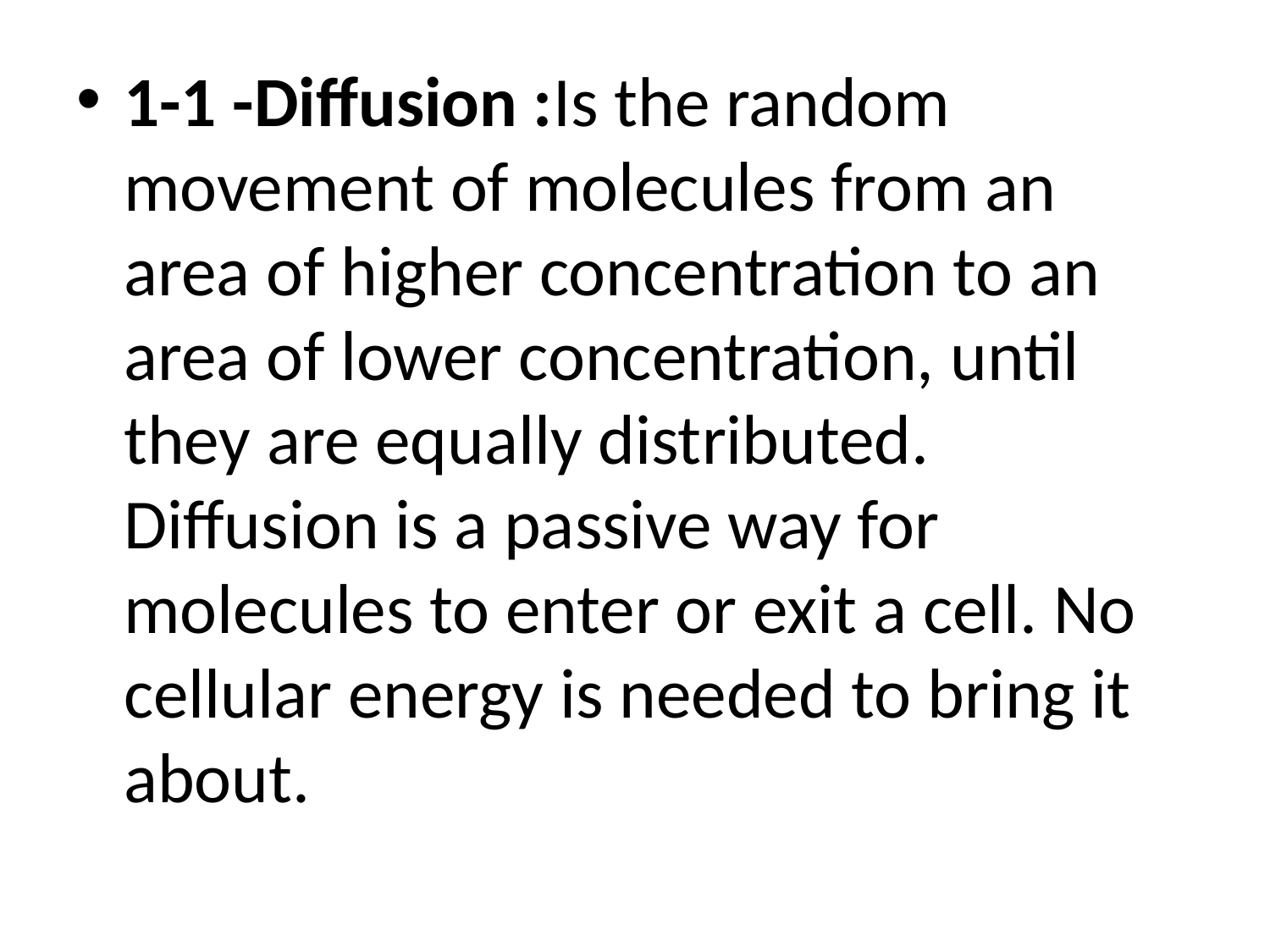

#
1-1 -Diffusion :Is the random movement of molecules from an  area of higher concentration to an area of lower concentration, until they are equally distributed. Diffusion is a passive way for molecules to enter or exit a cell. No cellular energy is needed to bring it about.